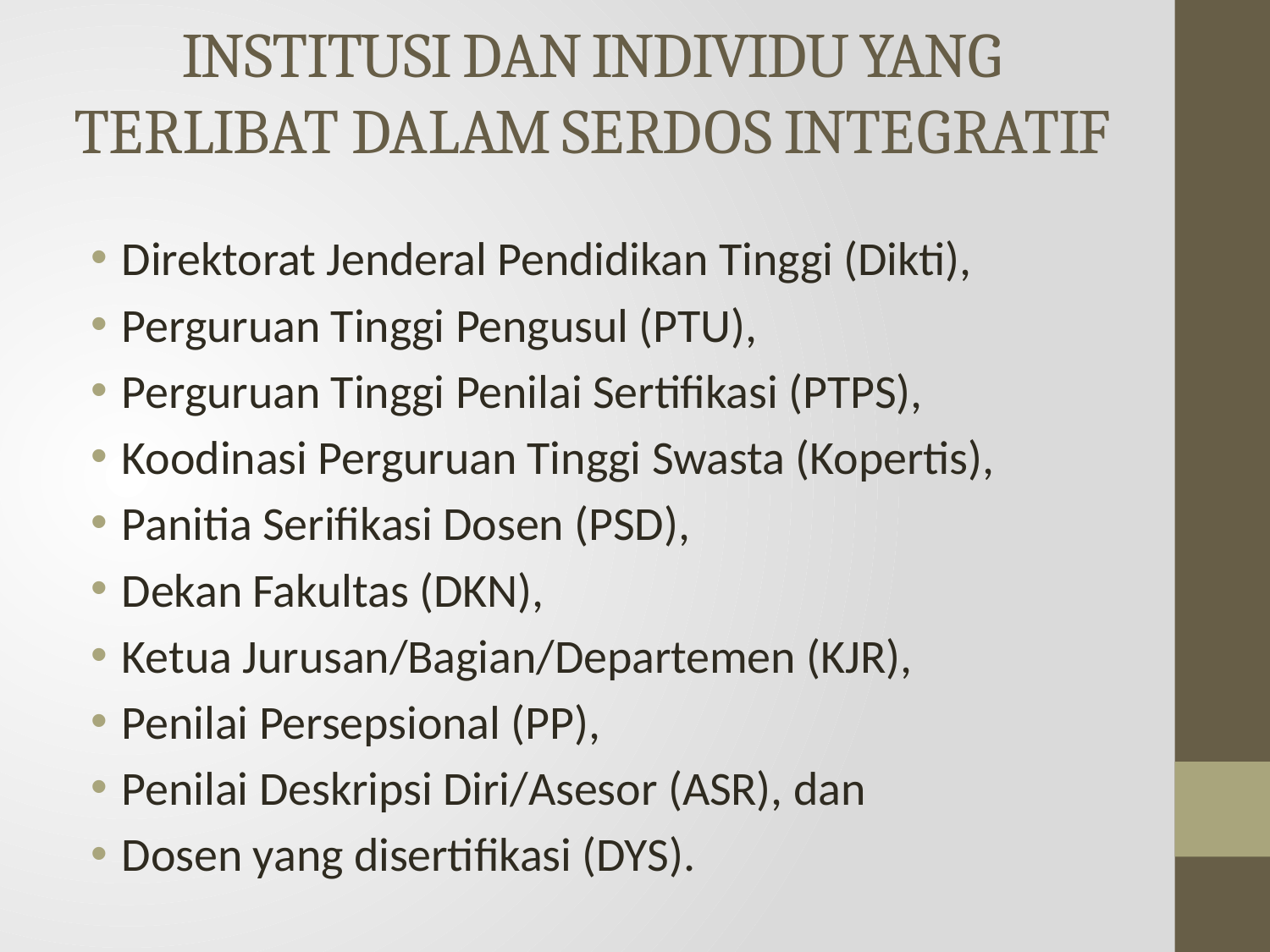

# INSTITUSI DAN INDIVIDU YANG TERLIBAT DALAM SERDOS INTEGRATIF
Direktorat Jenderal Pendidikan Tinggi (Dikti),
Perguruan Tinggi Pengusul (PTU),
Perguruan Tinggi Penilai Sertifikasi (PTPS),
Koodinasi Perguruan Tinggi Swasta (Kopertis),
Panitia Serifikasi Dosen (PSD),
Dekan Fakultas (DKN),
Ketua Jurusan/Bagian/Departemen (KJR),
Penilai Persepsional (PP),
Penilai Deskripsi Diri/Asesor (ASR), dan
Dosen yang disertifikasi (DYS).